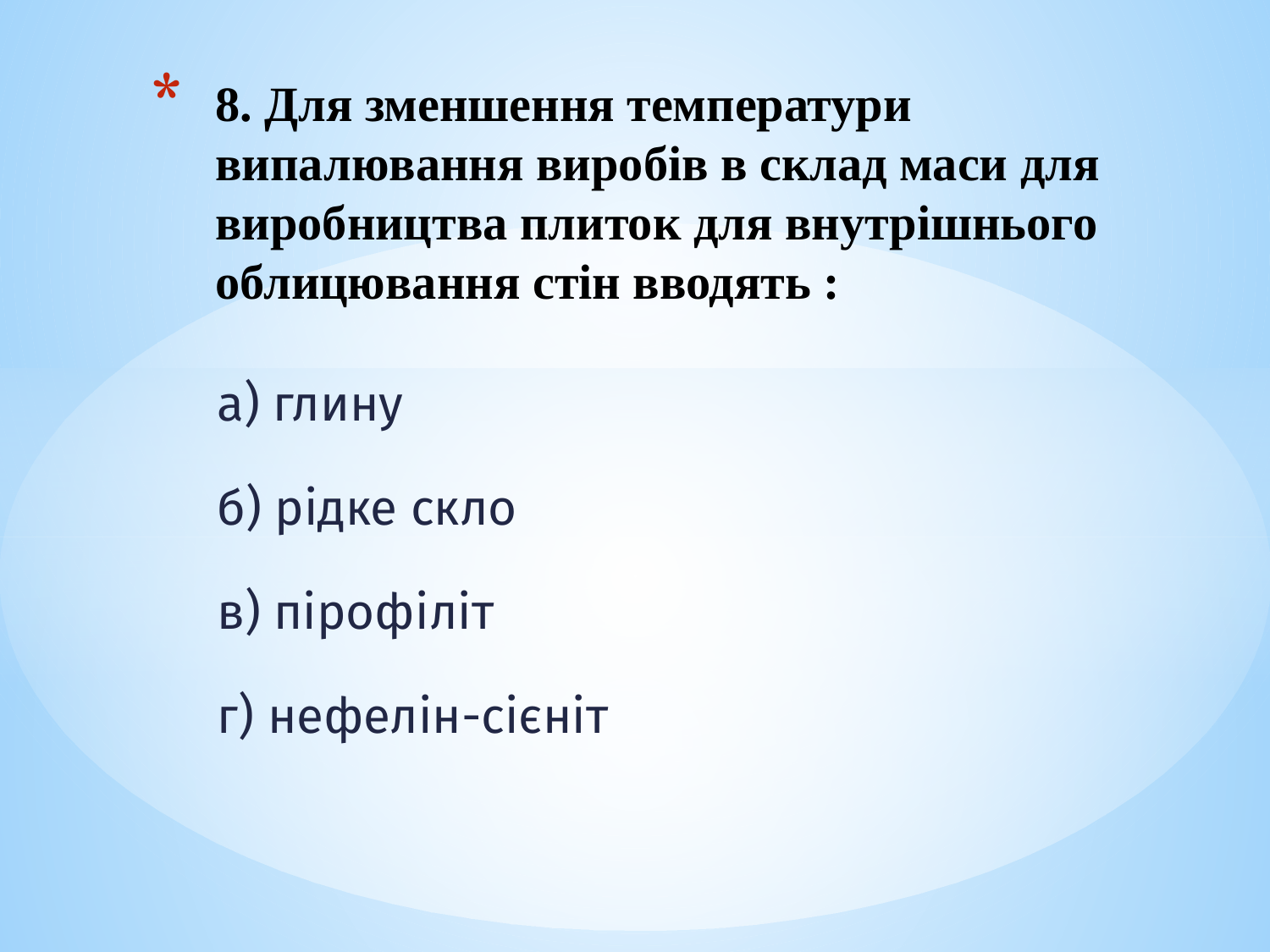

# 8. Для зменшення температури випалювання виробів в склад маси для виробництва плиток для внутрішнього облицювання стін вводять :
а) глину
б) рідке скло
в) пірофіліт
г) нефелін-сієніт